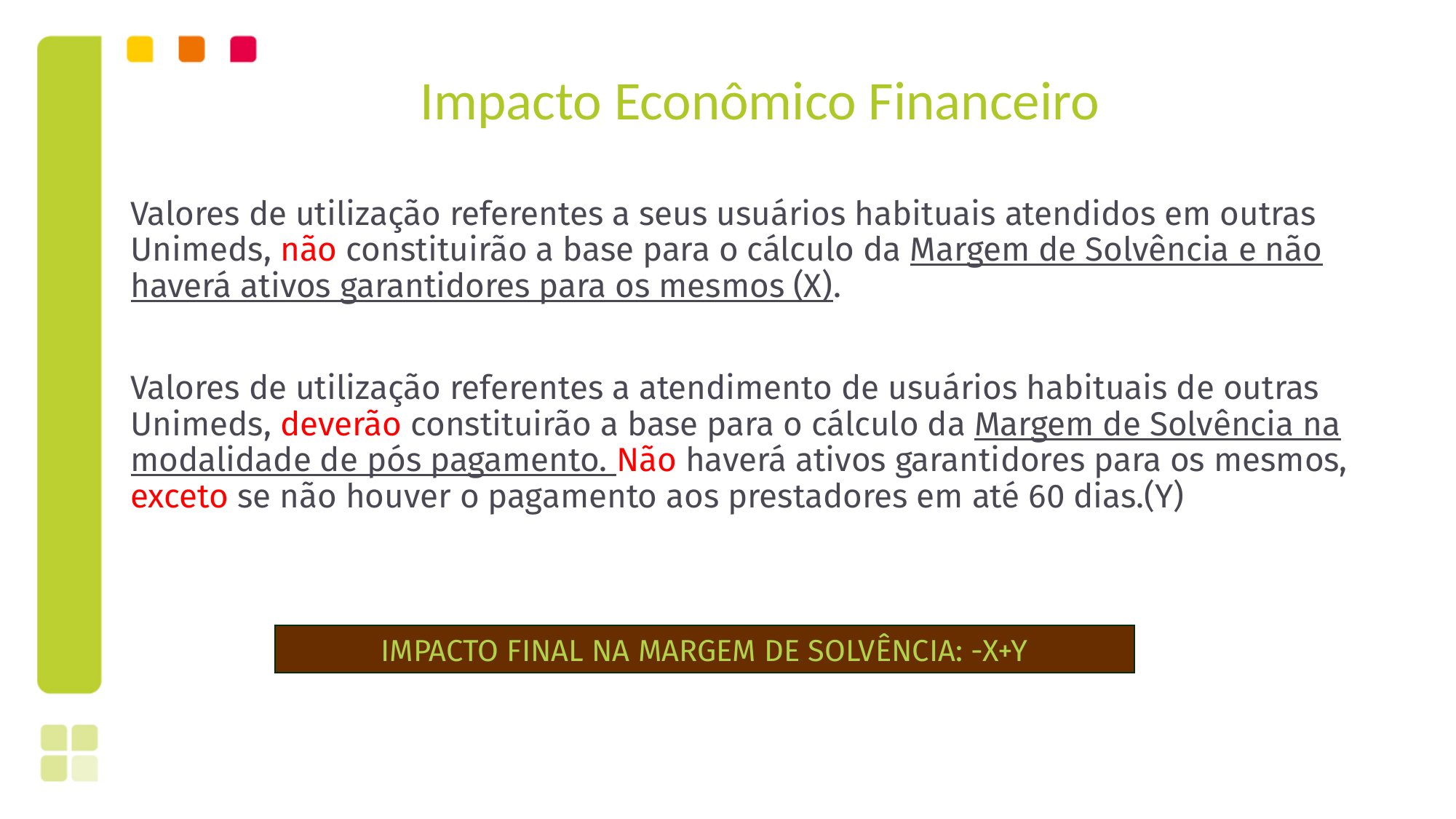

# Impacto Econômico Financeiro
Valores de utilização referentes a seus usuários habituais atendidos em outras Unimeds, não constituirão a base para o cálculo da Margem de Solvência e não haverá ativos garantidores para os mesmos (X).

Valores de utilização referentes a atendimento de usuários habituais de outras Unimeds, deverão constituirão a base para o cálculo da Margem de Solvência na modalidade de pós pagamento. Não haverá ativos garantidores para os mesmos, exceto se não houver o pagamento aos prestadores em até 60 dias.(Y)

IMPACTO FINAL NA MARGEM DE SOLVÊNCIA: -X+Y